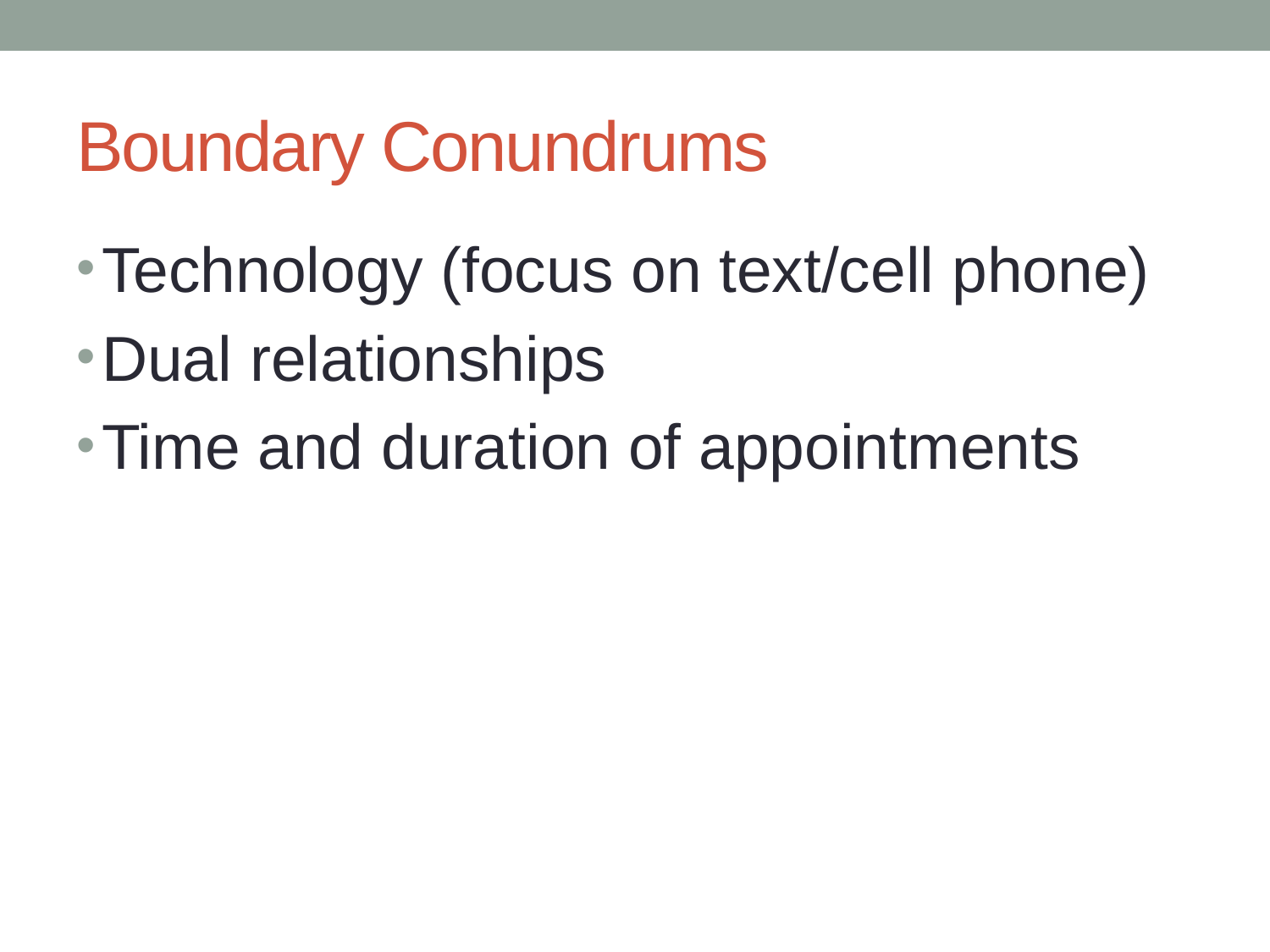

# Boundary Conundrums
Technology (focus on text/cell phone)
Dual relationships
Time and duration of appointments